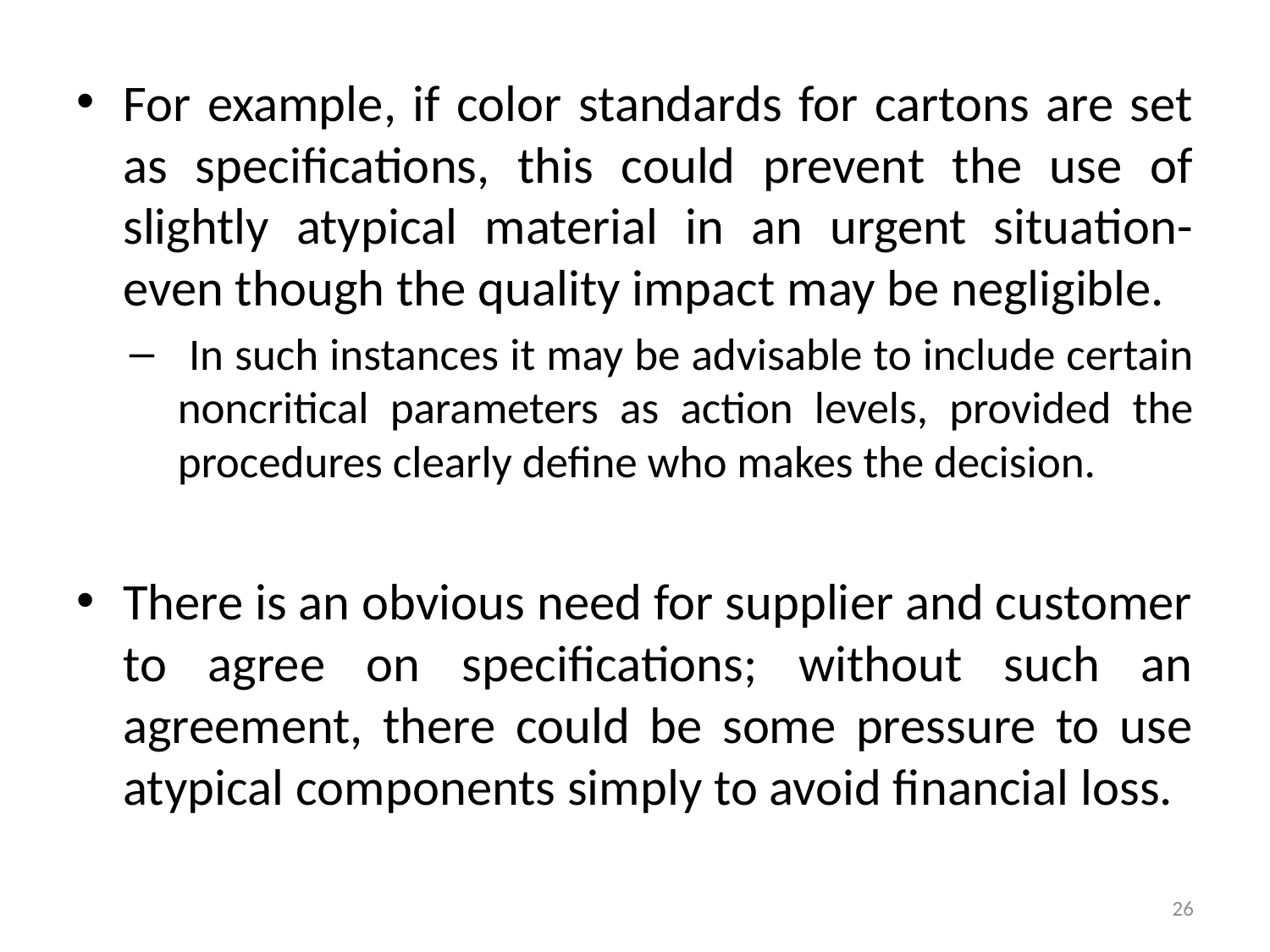

For example, if color standards for cartons are set as specifications, this could prevent the use of slightly atypical material in an urgent situation- even though the quality impact may be negligible.
 In such instances it may be advisable to include certain noncritical parameters as action levels, provided the procedures clearly define who makes the decision.

There is an obvious need for supplier and customer to agree on specifications; without such an agreement, there could be some pressure to use atypical components simply to avoid financial loss.

26